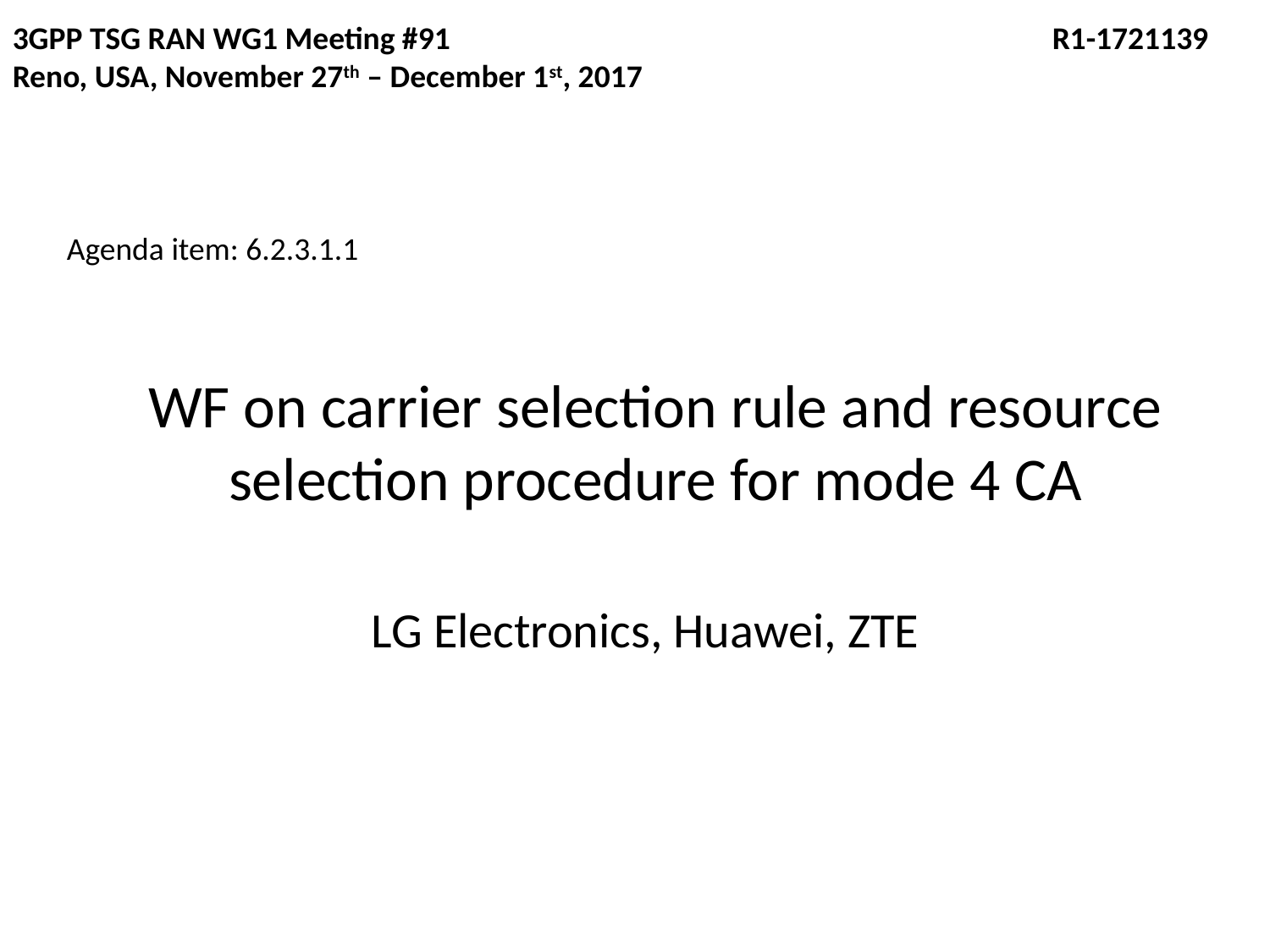

3GPP TSG RAN WG1 Meeting #91				                     R1-1721139
Reno, USA, November 27th – December 1st, 2017
Agenda item: 6.2.3.1.1
# WF on carrier selection rule and resource selection procedure for mode 4 CA
LG Electronics, Huawei, ZTE